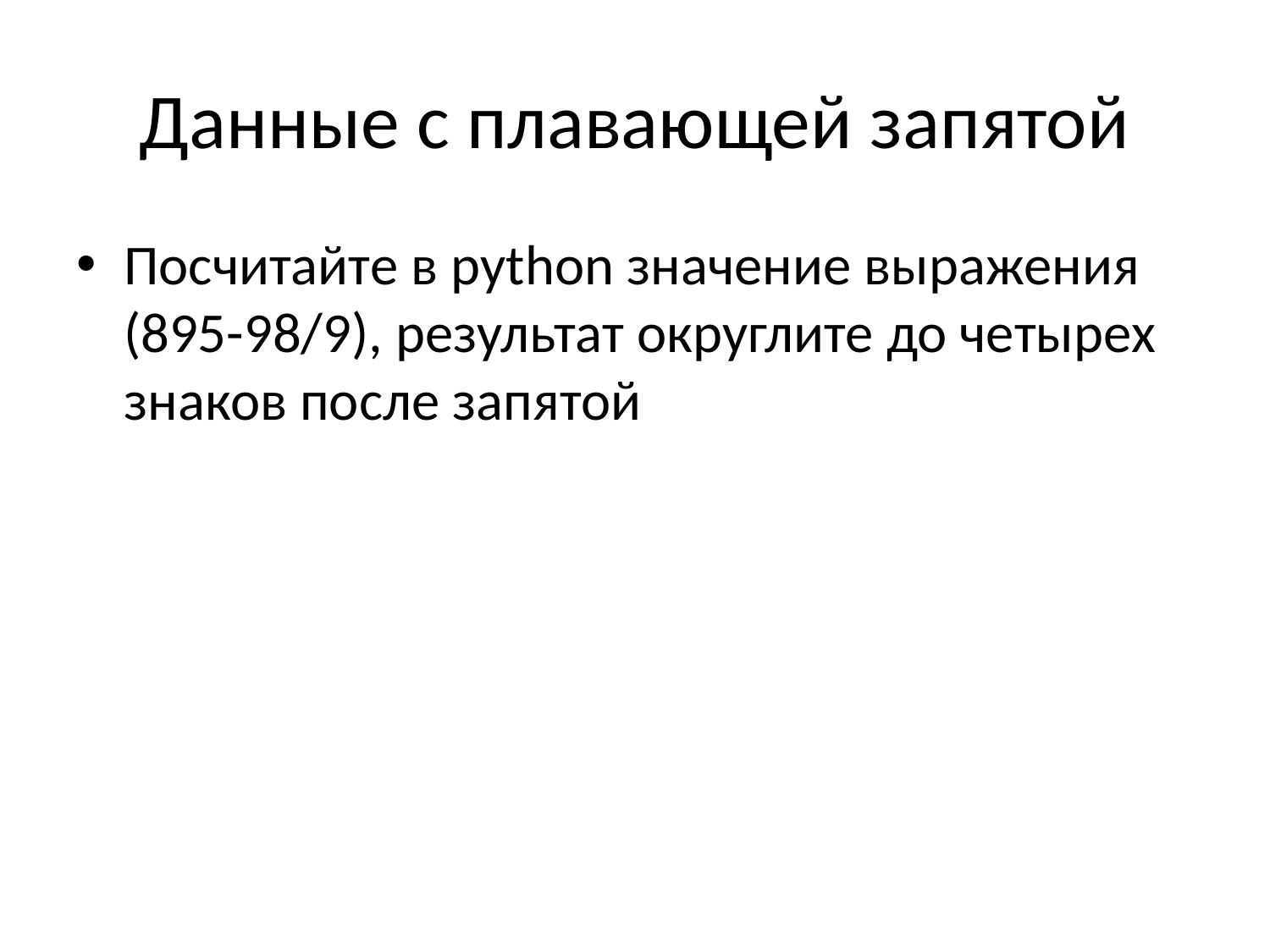

# Данные с плавающей запятой
Посчитайте в python значение выражения (895-98/9), результат округлите до четырех знаков после запятой